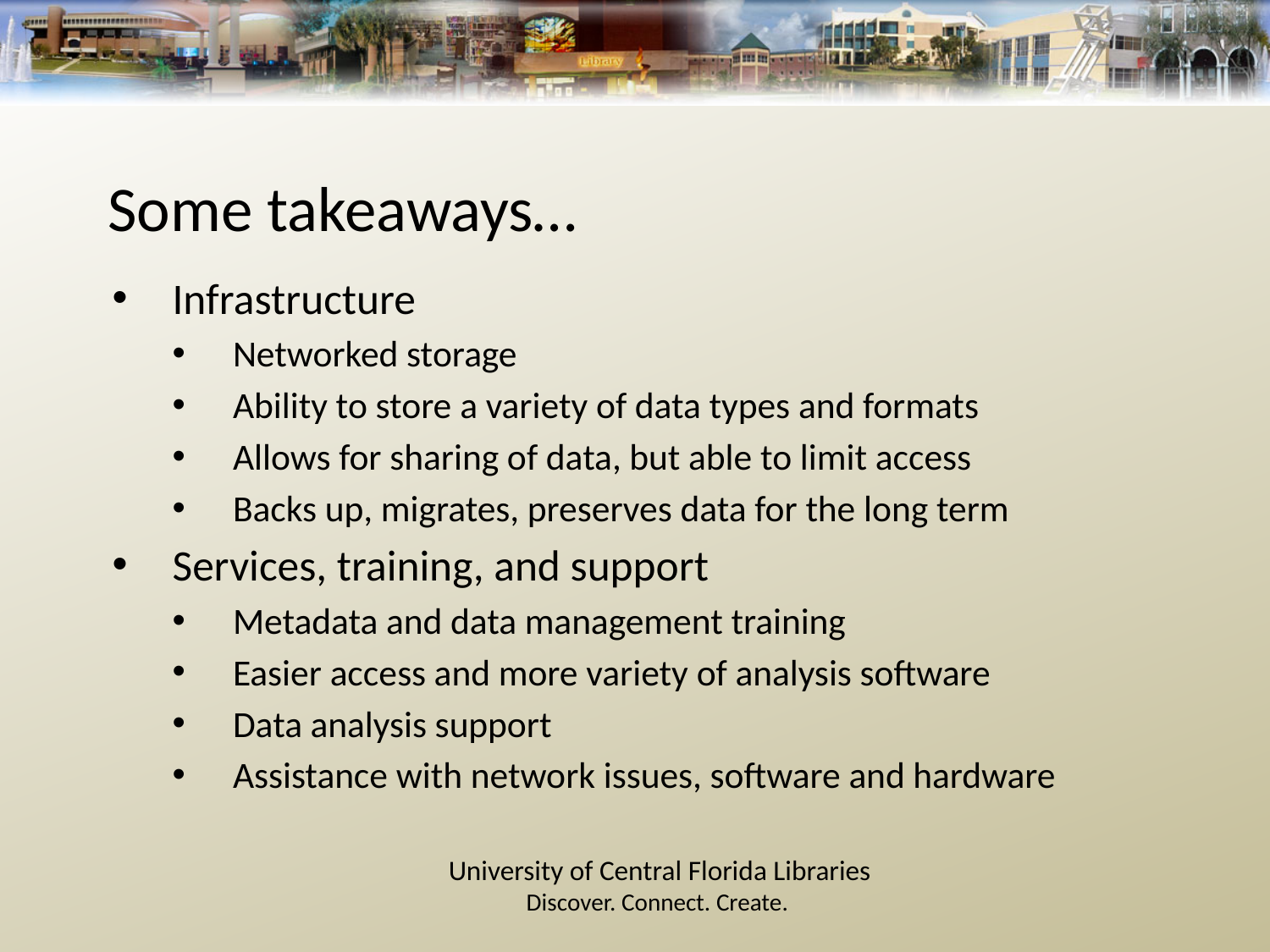

# Some takeaways…
Infrastructure
Networked storage
Ability to store a variety of data types and formats
Allows for sharing of data, but able to limit access
Backs up, migrates, preserves data for the long term
Services, training, and support
Metadata and data management training
Easier access and more variety of analysis software
Data analysis support
Assistance with network issues, software and hardware

University of Central Florida Libraries
Discover. Connect. Create.